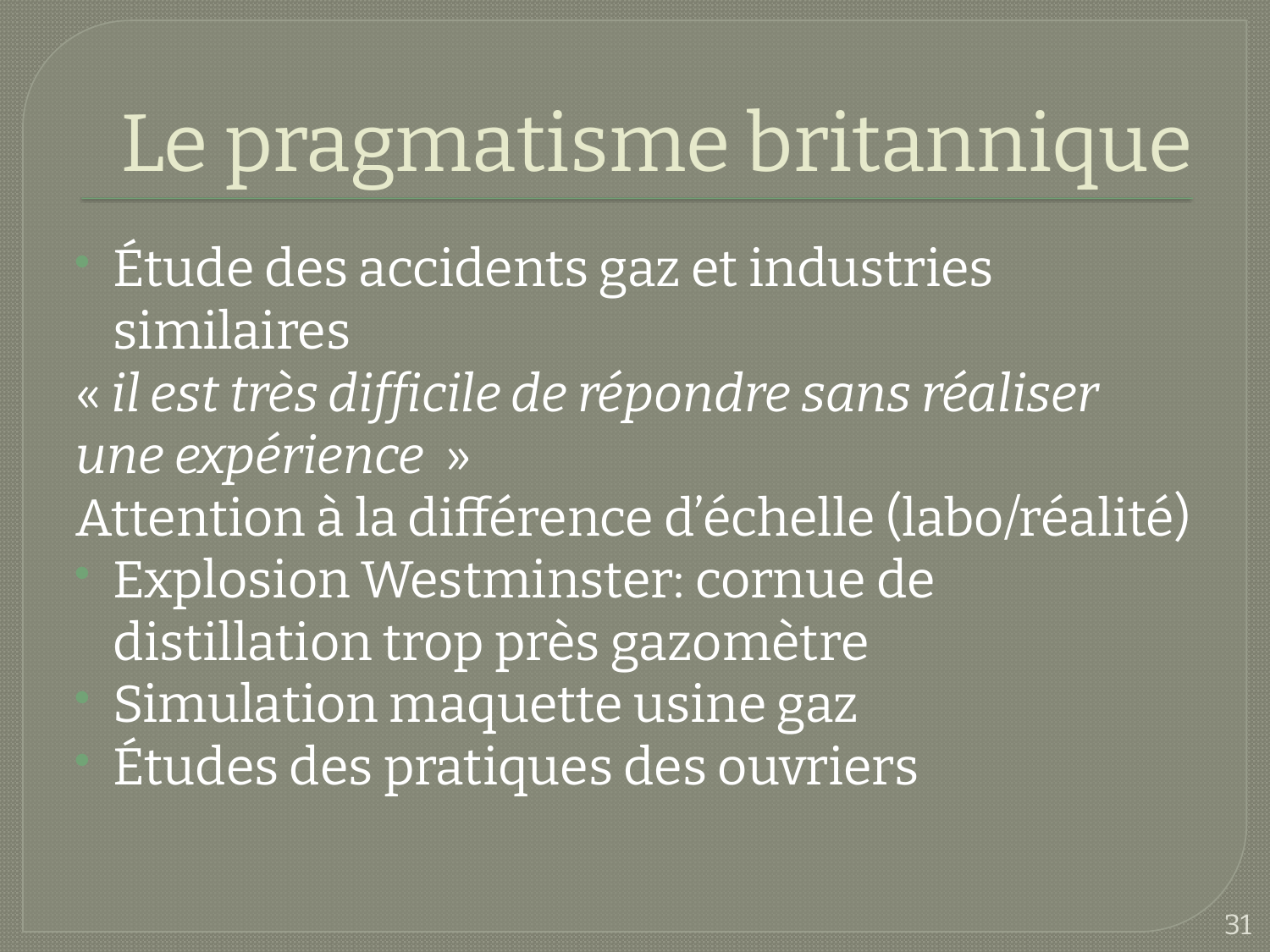

# Le pragmatisme britannique
Étude des accidents gaz et industries similaires
« il est très difficile de répondre sans réaliser une expérience  »
Attention à la différence d’échelle (labo/réalité)
Explosion Westminster: cornue de distillation trop près gazomètre
Simulation maquette usine gaz
Études des pratiques des ouvriers

31